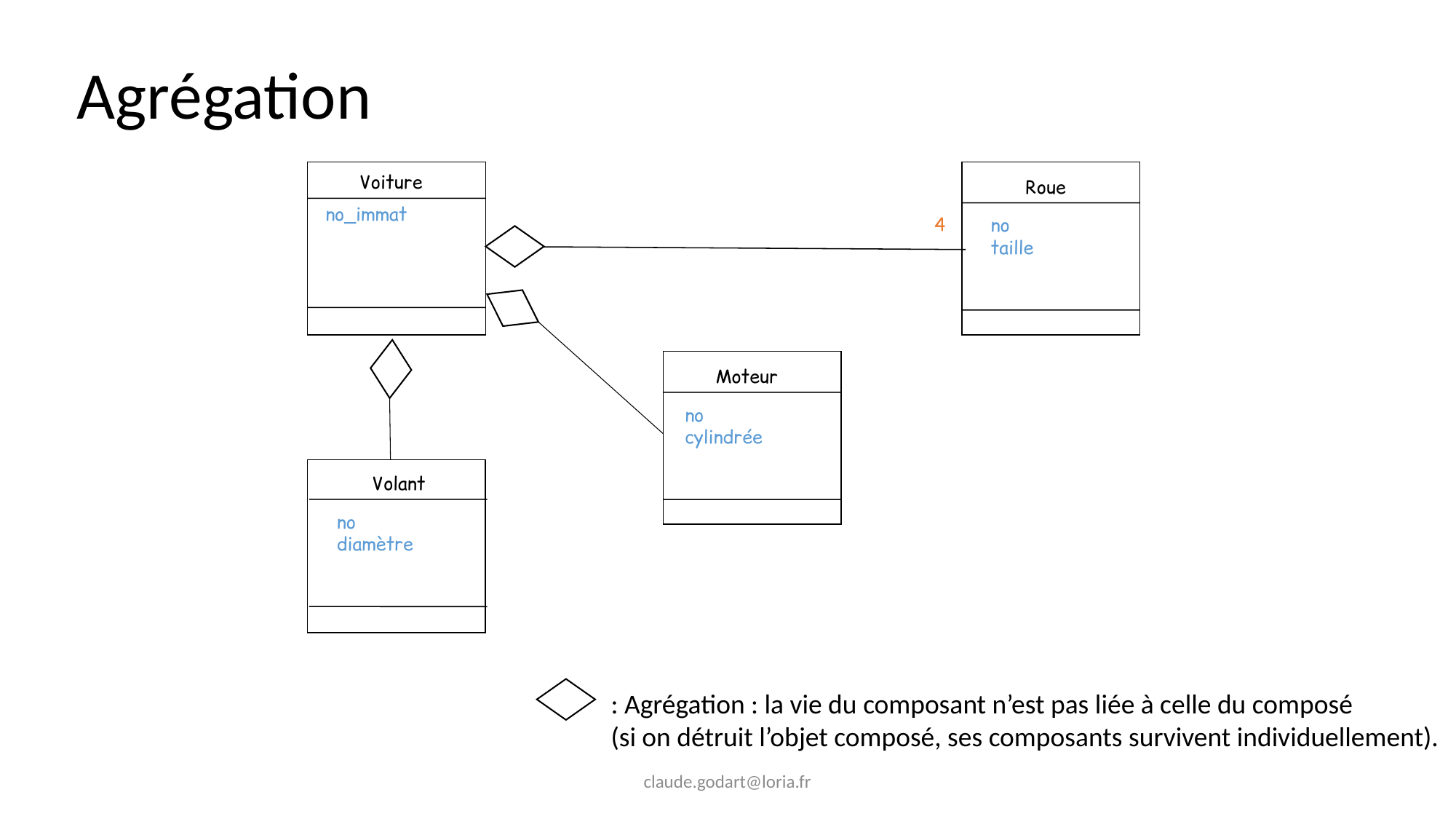

# Agrégation

Voiture
Roue

no_immat
4

no
taille

Moteur

no
cylindrée

Volant

no
diamètre

: Agrégation : la vie du composant n’est pas liée à celle du composé
(si on détruit l’objet composé, ses composants survivent individuellement).
claude.godart@loria.fr